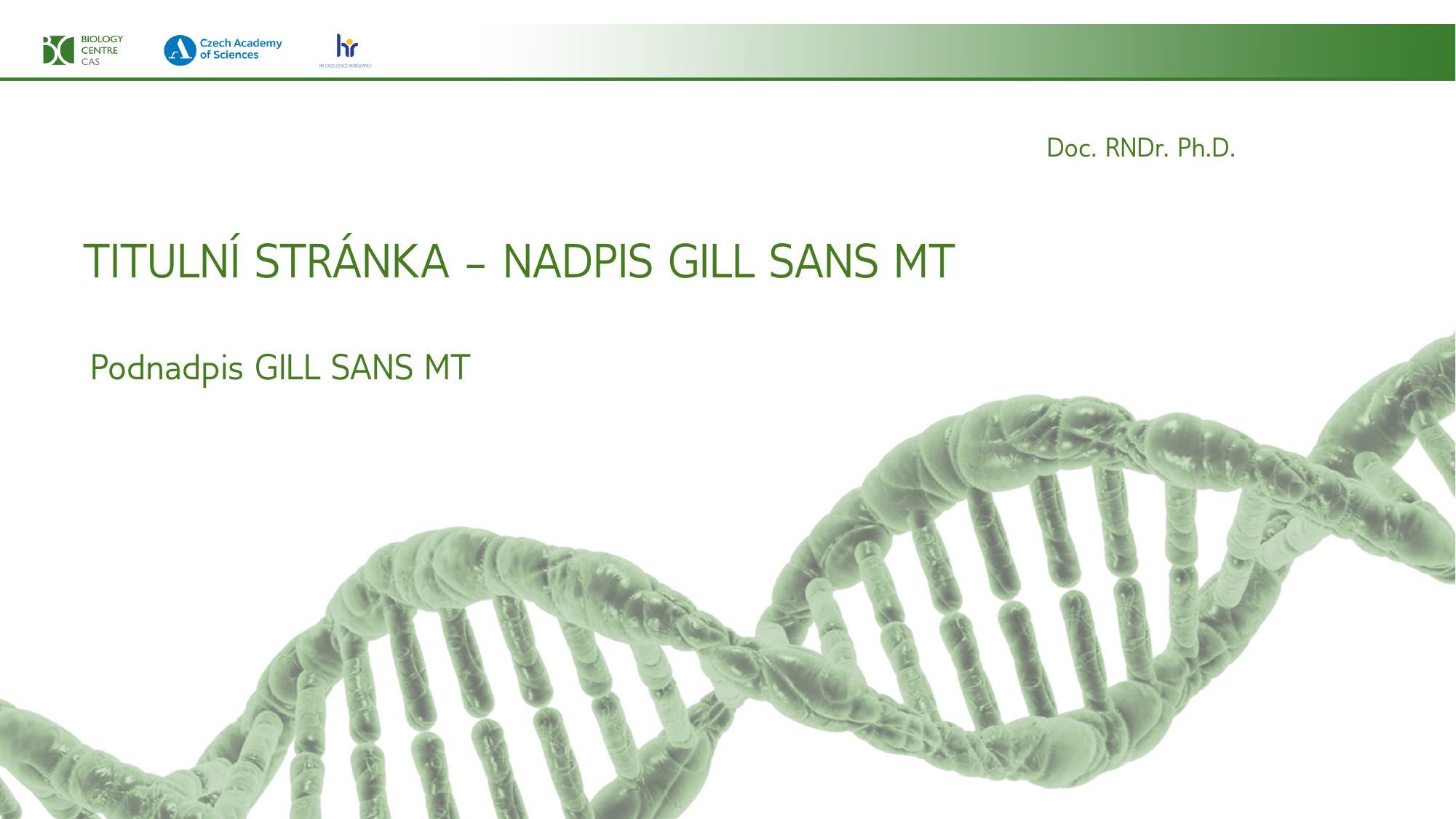

Doc. RNDr. Ph.D. Ph.D.
# TITULNÍ STRÁNKA – NADPIS GILL SANS MT
Podnadpis GILL SANS MT